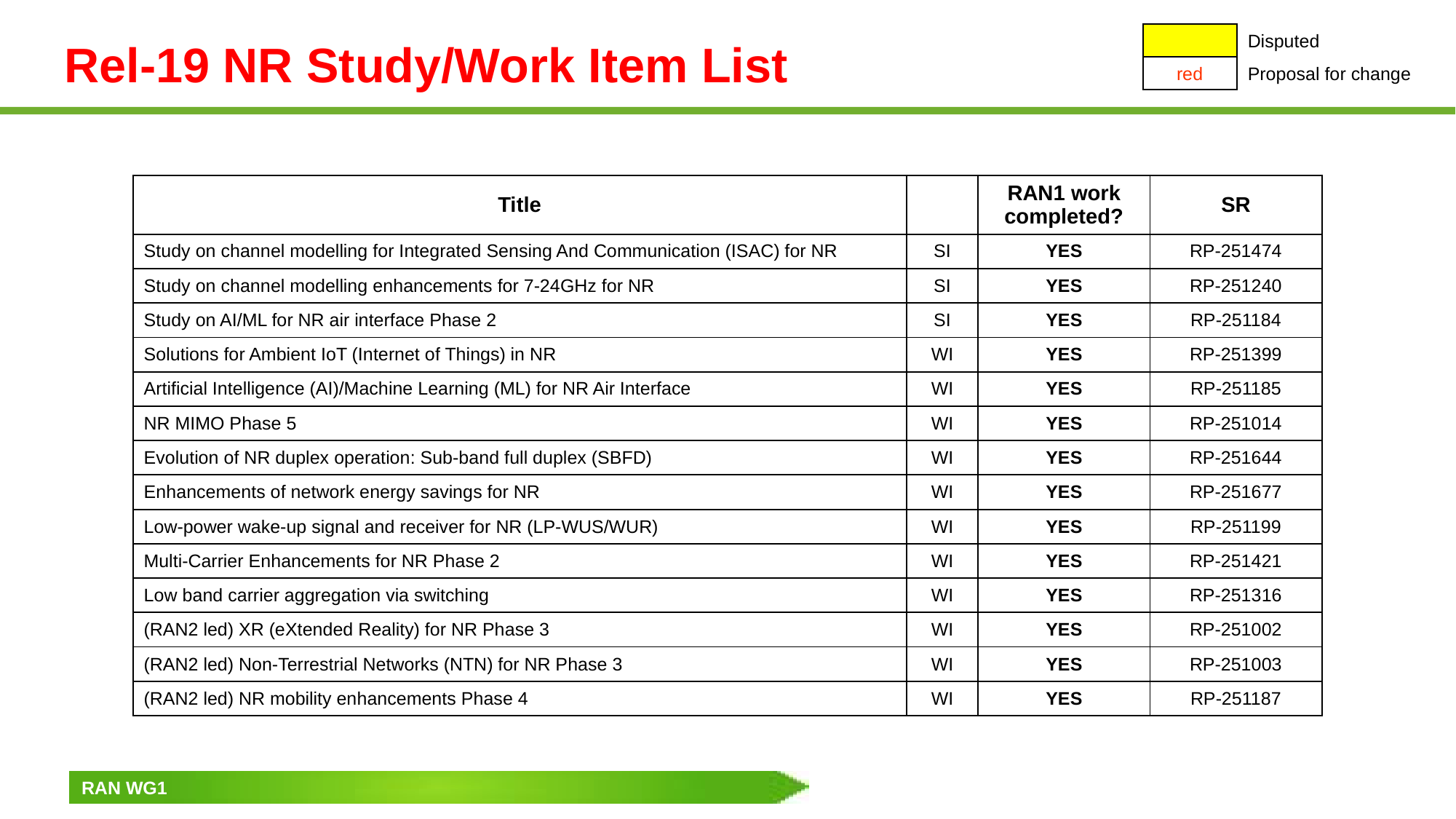

# Rel-19 NR Study/Work Item List
|  | Disputed |
| --- | --- |
| red | Proposal for change |
| Title |  | RAN1 work completed? | SR |
| --- | --- | --- | --- |
| Study on channel modelling for Integrated Sensing And Communication (ISAC) for NR | SI | YES | RP-251474 |
| Study on channel modelling enhancements for 7-24GHz for NR | SI | YES | RP-251240 |
| Study on AI/ML for NR air interface Phase 2 | SI | YES | RP-251184 |
| Solutions for Ambient IoT (Internet of Things) in NR | WI | YES | RP-251399 |
| Artificial Intelligence (AI)/Machine Learning (ML) for NR Air Interface | WI | YES | RP-251185 |
| NR MIMO Phase 5 | WI | YES | RP-251014 |
| Evolution of NR duplex operation: Sub-band full duplex (SBFD) | WI | YES | RP-251644 |
| Enhancements of network energy savings for NR | WI | YES | RP-251677 |
| Low-power wake-up signal and receiver for NR (LP-WUS/WUR) | WI | YES | RP-251199 |
| Multi-Carrier Enhancements for NR Phase 2 | WI | YES | RP-251421 |
| Low band carrier aggregation via switching | WI | YES | RP-251316 |
| (RAN2 led) XR (eXtended Reality) for NR Phase 3 | WI | YES | RP-251002 |
| (RAN2 led) Non-Terrestrial Networks (NTN) for NR Phase 3 | WI | YES | RP-251003 |
| (RAN2 led) NR mobility enhancements Phase 4 | WI | YES | RP-251187 |